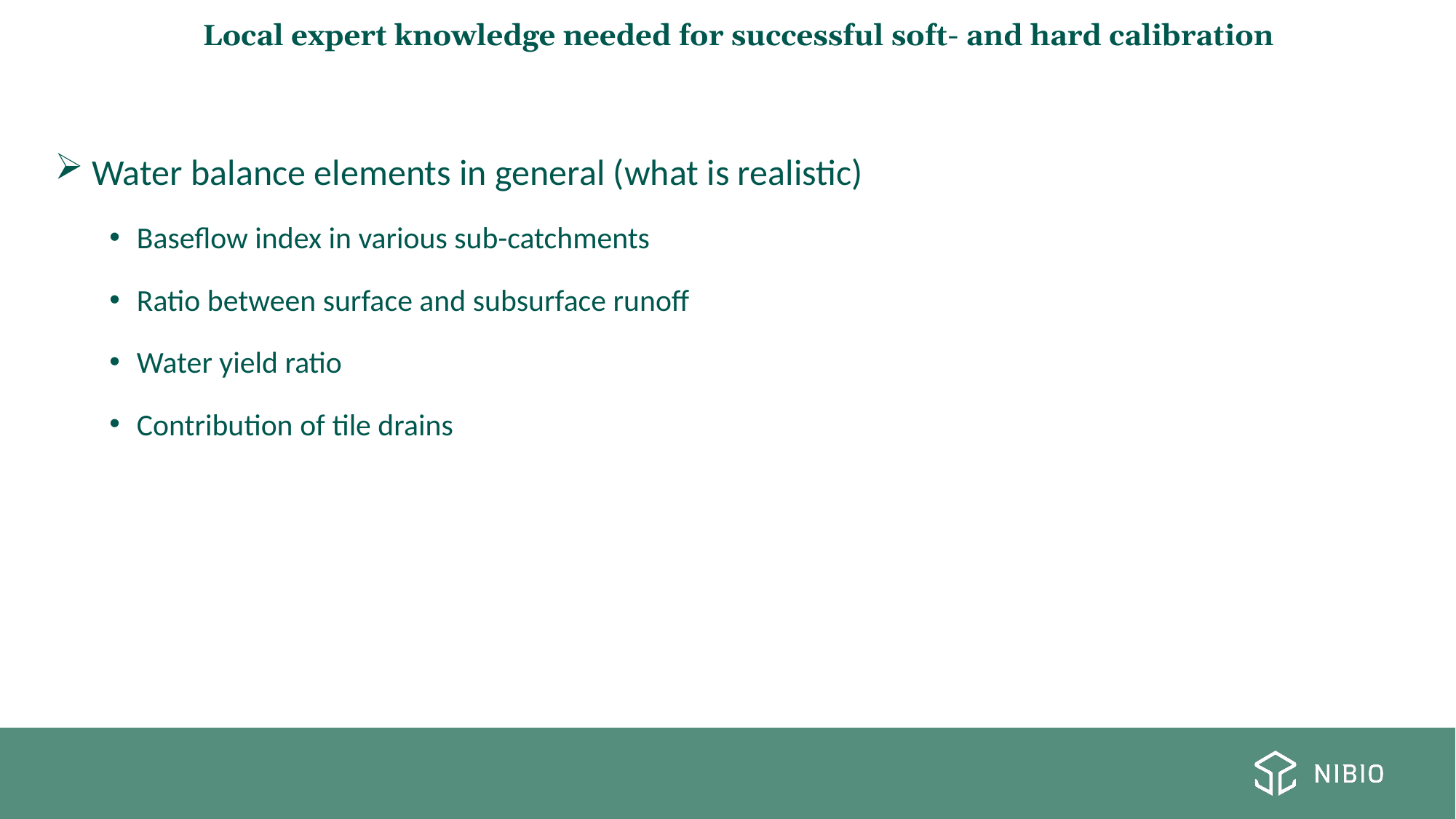

# Local expert knowledge needed for successful soft- and hard calibration
 Water balance elements in general (what is realistic)
Baseflow index in various sub-catchments
Ratio between surface and subsurface runoff
Water yield ratio
Contribution of tile drains